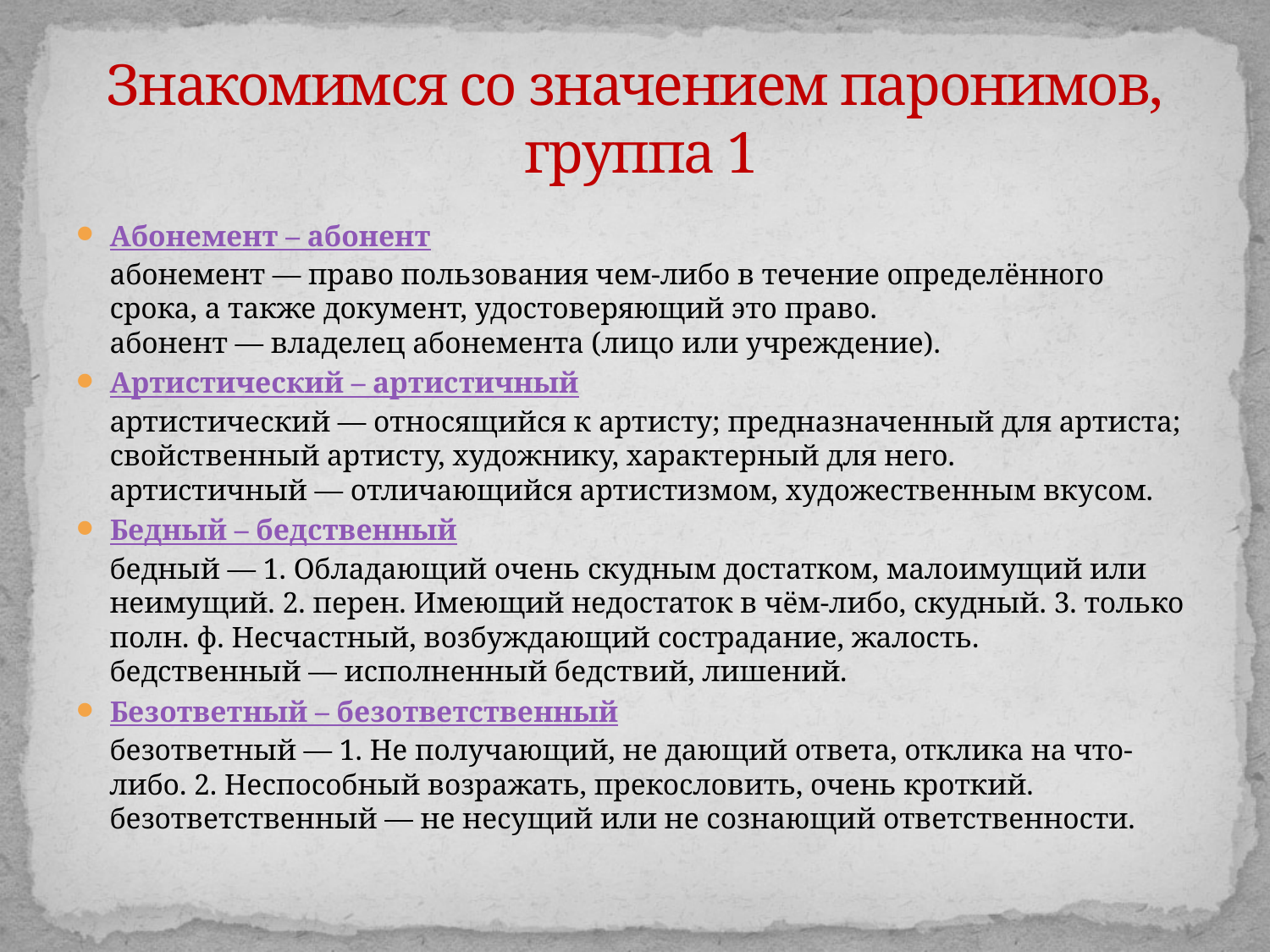

# Знакомимся со значением паронимов, группа 1
Абонемент – абонент
абонемент — право пользования чем-либо в течение определённого срока, а также документ, удостоверяющий это право.
абонент — владелец абонемента (лицо или учреждение).
Артистический – артистичный
артистический — относящийся к артисту; предназначенный для артиста; свойственный артисту, художнику, характерный для него.
артистичный — отличающийся артистизмом, художественным вкусом.
Бедный – бедственный
бедный — 1. Обладающий очень скудным достатком, малоимущий или неимущий. 2. перен. Имеющий недостаток в чём-либо, скудный. 3. только полн. ф. Несчастный, возбуждающий сострадание, жалость.
бедственный — исполненный бедствий, лишений.
Безответный – безответственный
безответный — 1. Не получающий, не дающий ответа, отклика на что-либо. 2. Неспособный возражать, прекословить, очень кроткий.
безответственный — не несущий или не сознающий ответственности.